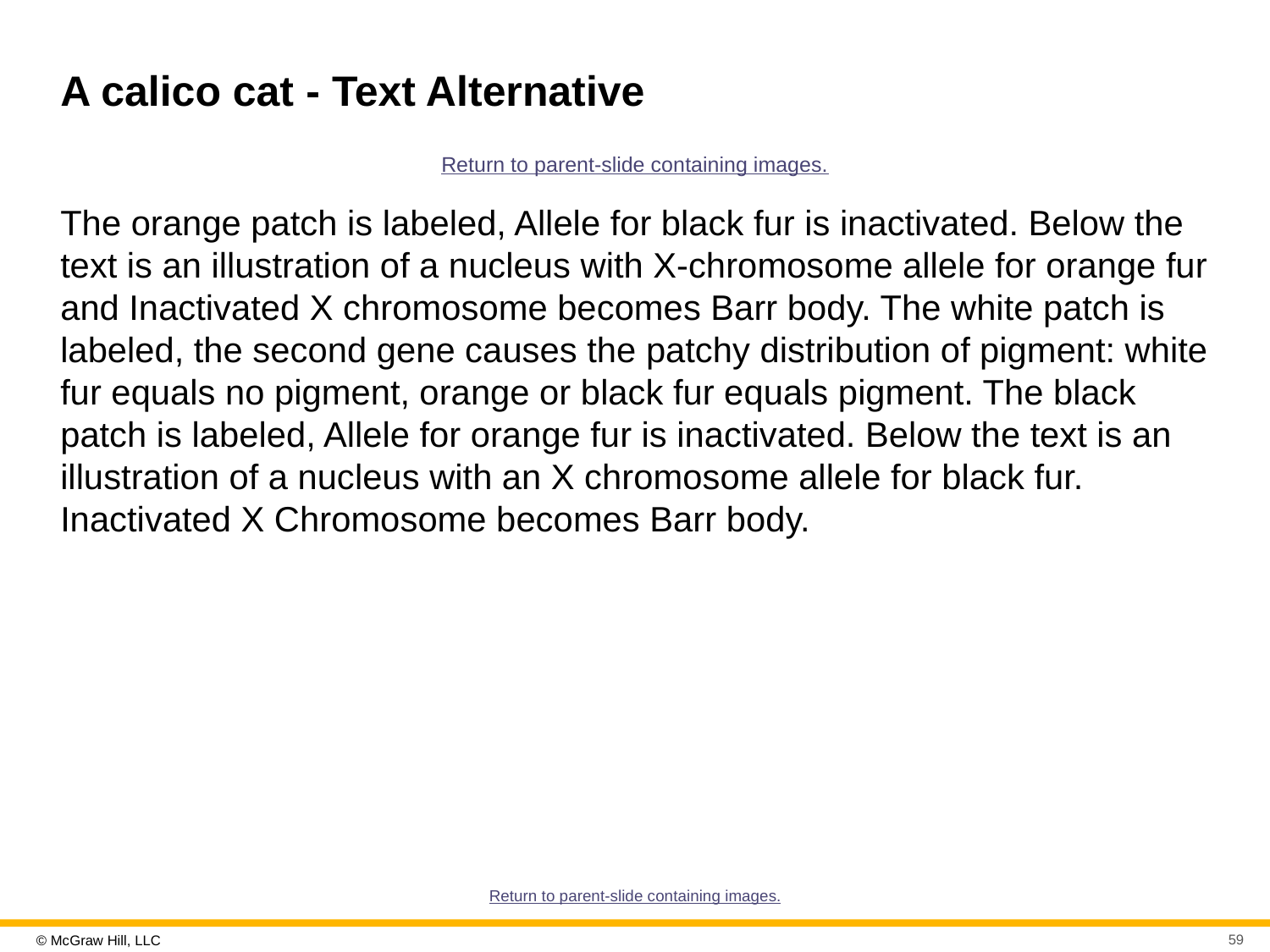

# A calico cat - Text Alternative
Return to parent-slide containing images.
The orange patch is labeled, Allele for black fur is inactivated. Below the text is an illustration of a nucleus with X-chromosome allele for orange fur and Inactivated X chromosome becomes Barr body. The white patch is labeled, the second gene causes the patchy distribution of pigment: white fur equals no pigment, orange or black fur equals pigment. The black patch is labeled, Allele for orange fur is inactivated. Below the text is an illustration of a nucleus with an X chromosome allele for black fur. Inactivated X Chromosome becomes Barr body.
Return to parent-slide containing images.
59